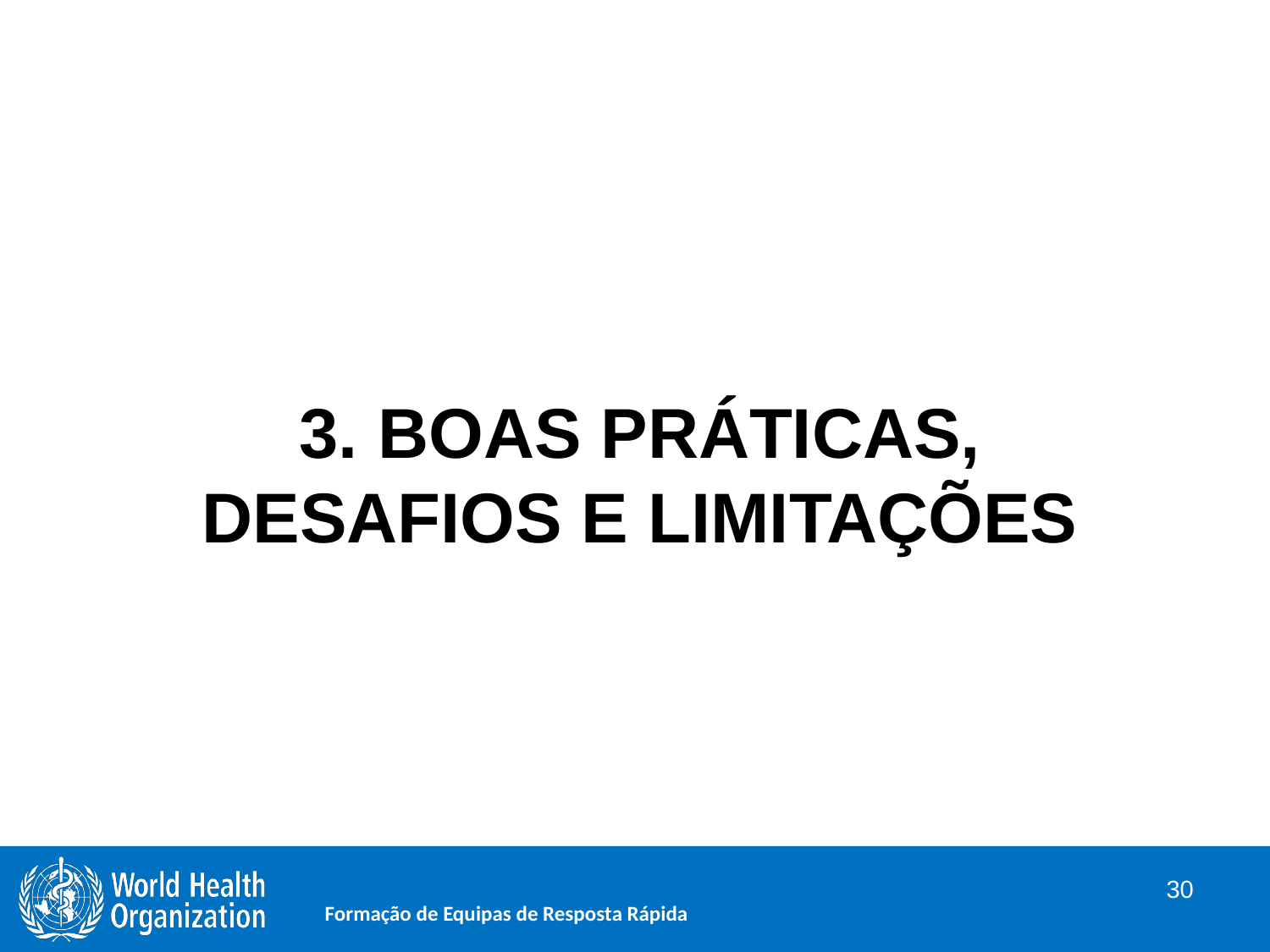

# 3. BOAS PRÁTICAS, DESAFIOS E LIMITAÇÕES
30